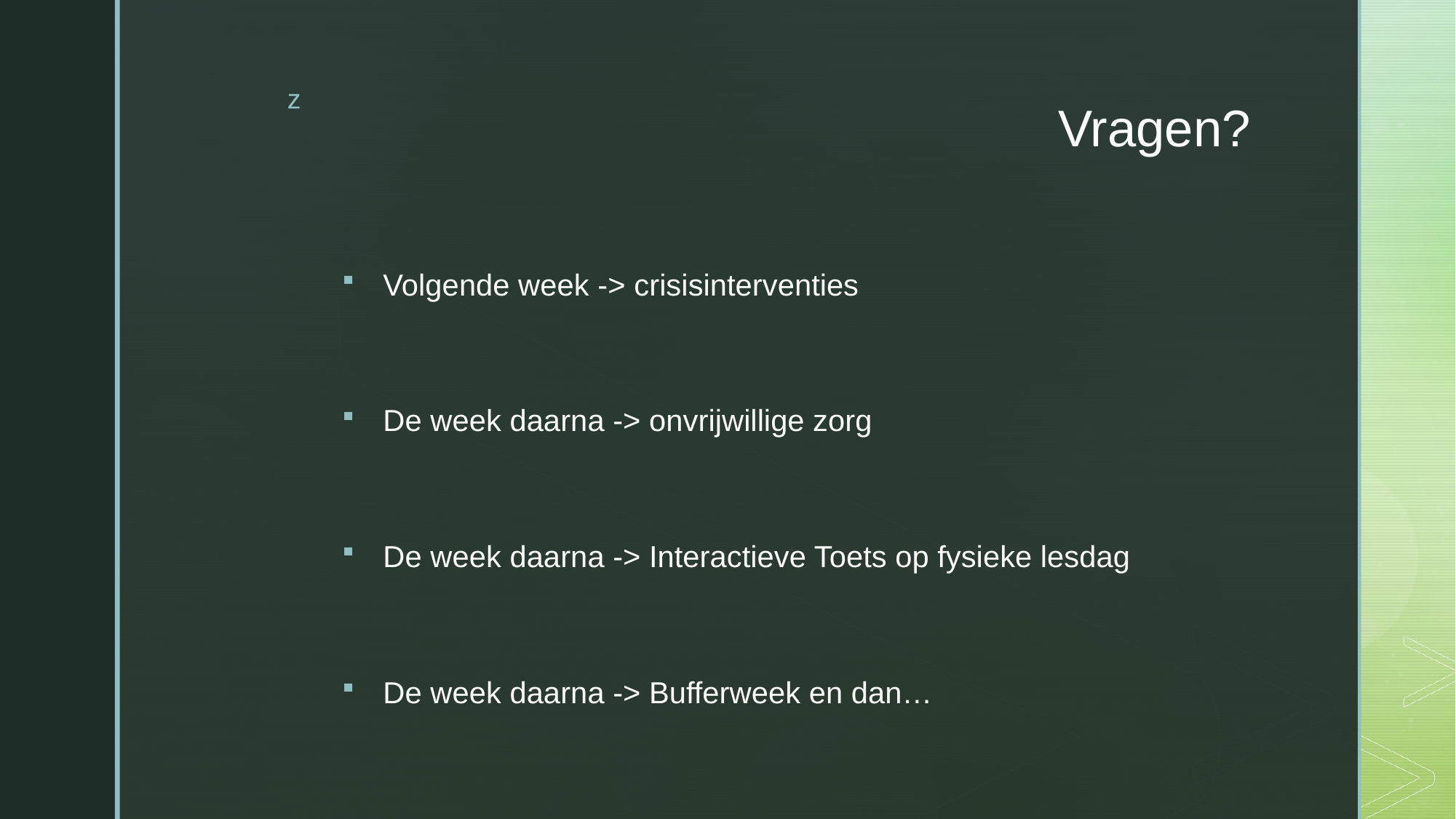

# Vragen?
Volgende week -> crisisinterventies

De week daarna -> onvrijwillige zorg

De week daarna -> Interactieve Toets op fysieke lesdag

De week daarna -> Bufferweek en dan…